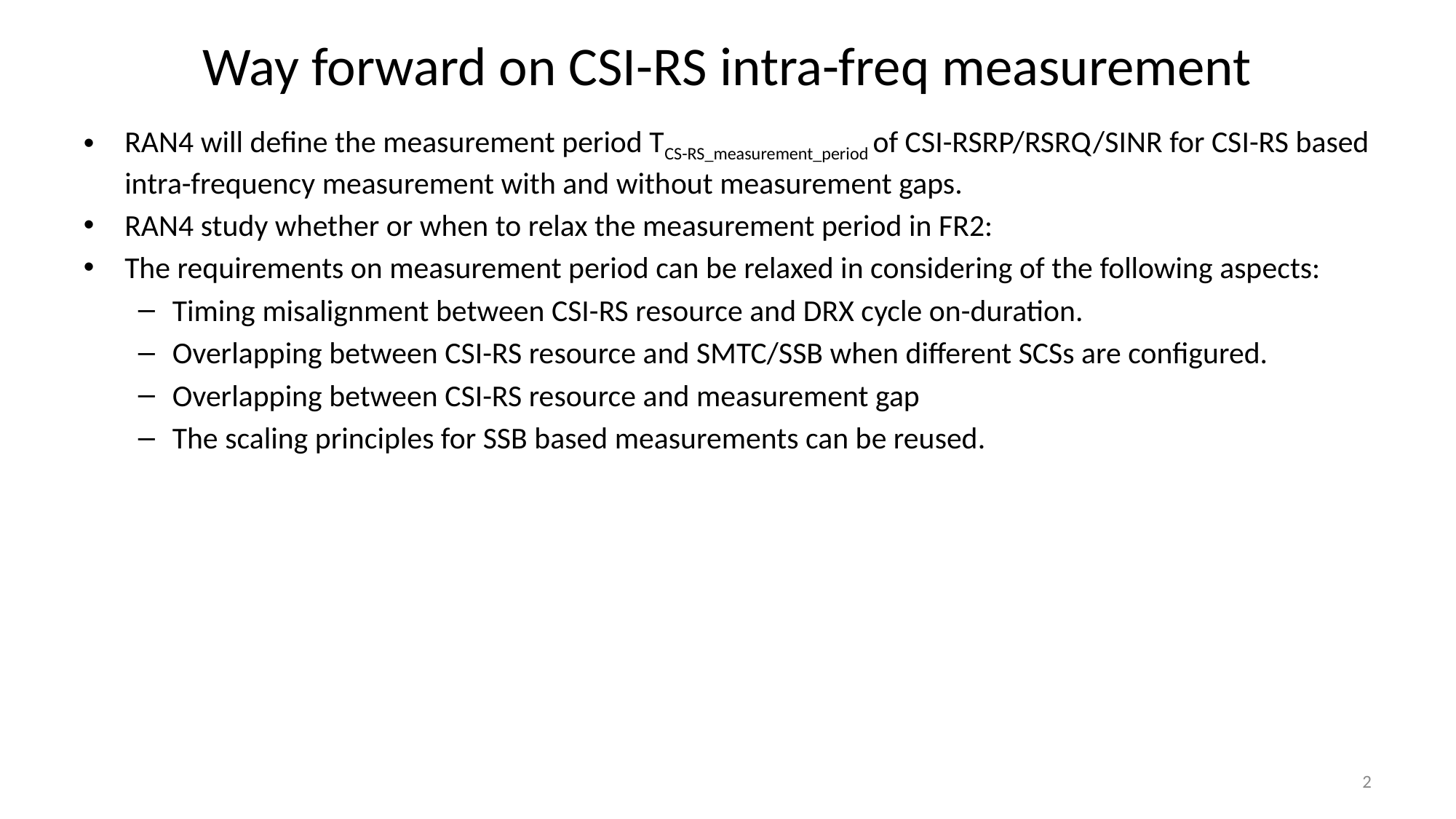

# Way forward on CSI-RS intra-freq measurement
RAN4 will define the measurement period TCS-RS_measurement_period of CSI-RSRP/RSRQ/SINR for CSI-RS based intra-frequency measurement with and without measurement gaps.
RAN4 study whether or when to relax the measurement period in FR2:
The requirements on measurement period can be relaxed in considering of the following aspects:
Timing misalignment between CSI-RS resource and DRX cycle on-duration.
Overlapping between CSI-RS resource and SMTC/SSB when different SCSs are configured.
Overlapping between CSI-RS resource and measurement gap
The scaling principles for SSB based measurements can be reused.

2